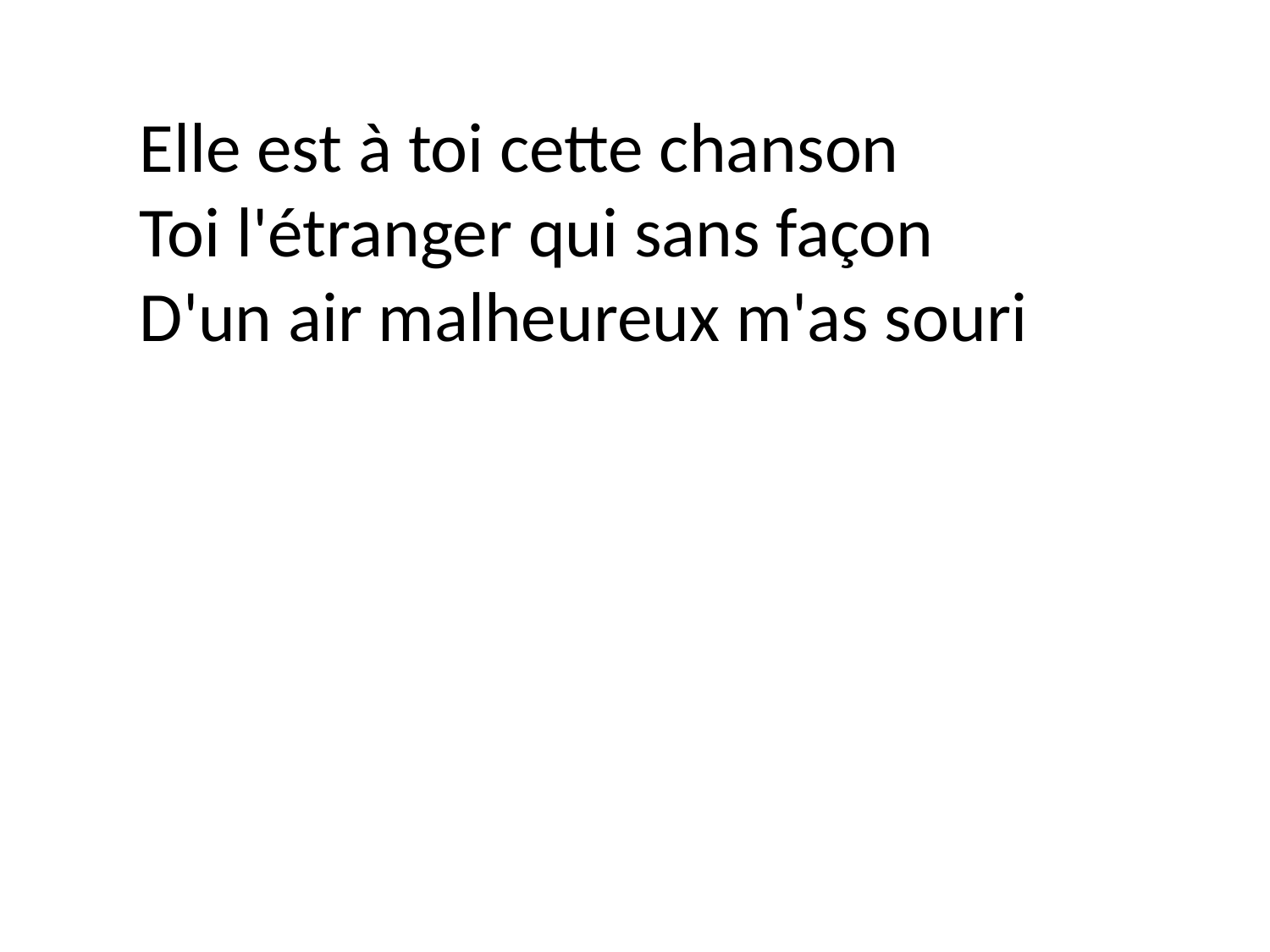

Elle est à toi cette chanson
Toi l'étranger qui sans façon
D'un air malheureux m'as souri